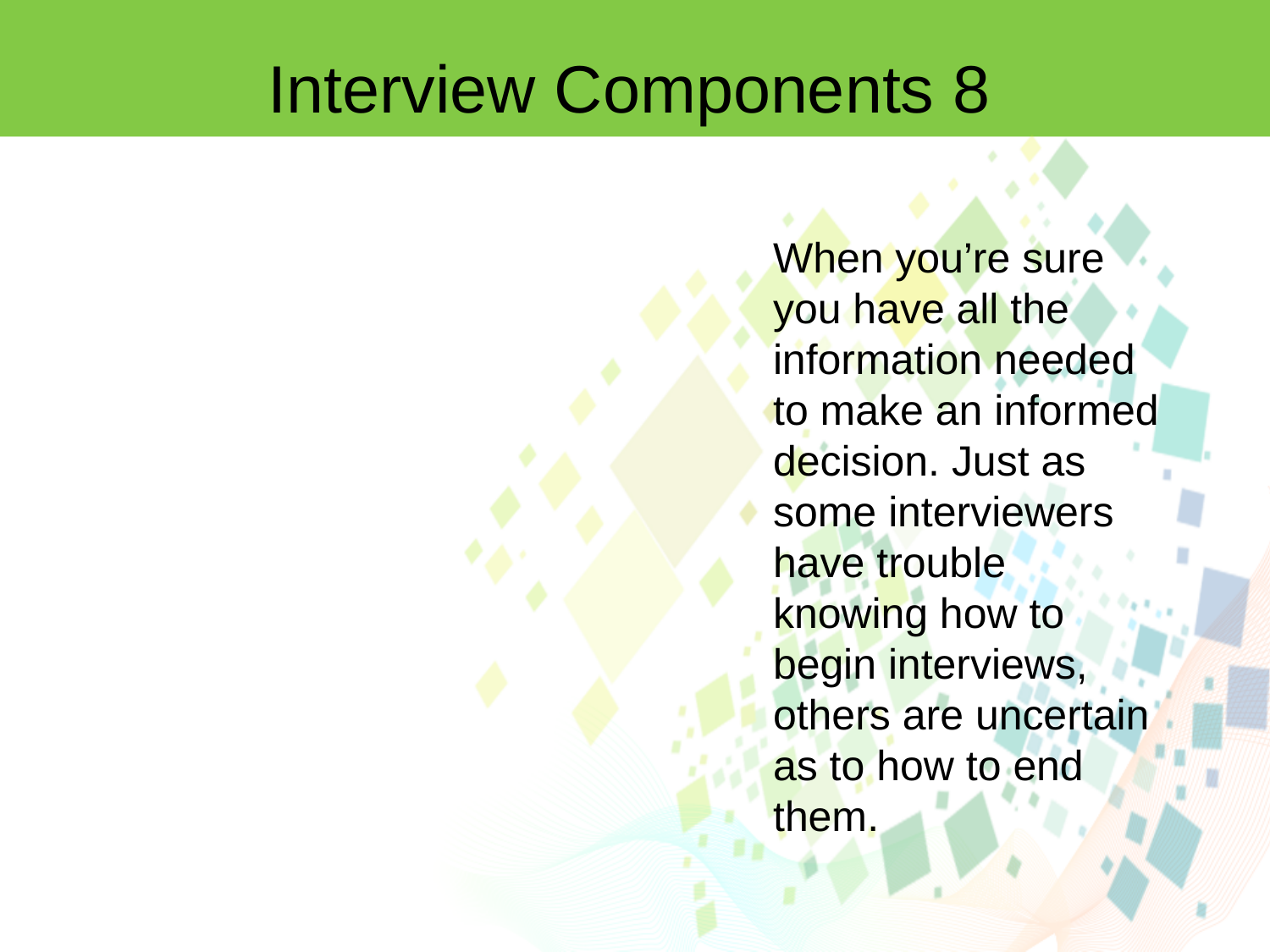

Interview Components 8
When you’re sure you have all the information needed to make an informed decision. Just as some interviewers
have trouble knowing how to begin interviews, others are uncertain as to how to end
them.